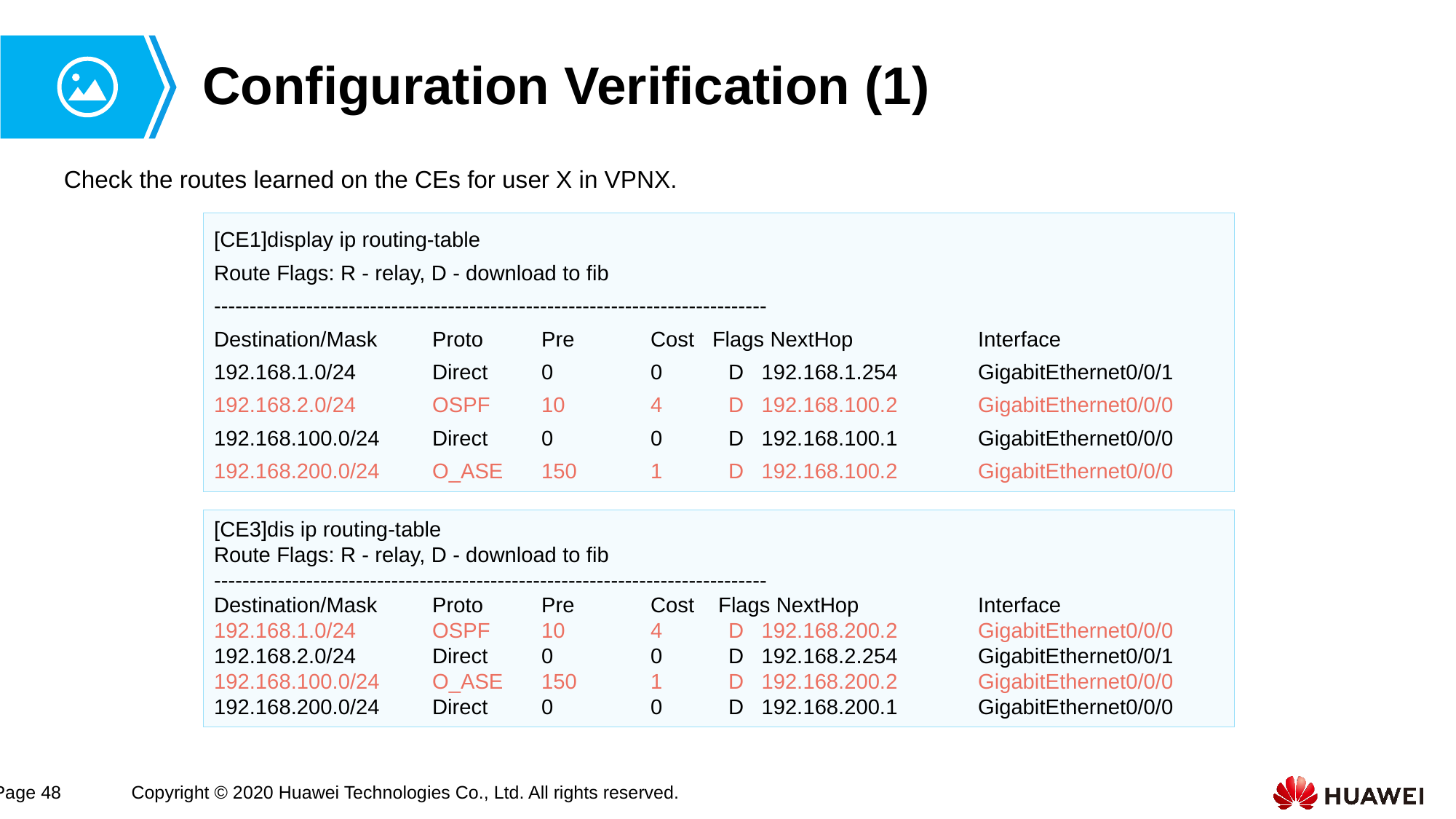

# Configuration Verification (1)
Check the routes learned on the CEs for user X in VPNX.
[CE1]display ip routing-table
Route Flags: R - relay, D - download to fib
------------------------------------------------------------------------------
Destination/Mask    	Proto   	Pre  	Cost   Flags NextHop         	Interface
192.168.1.0/24  	Direct  	0    	0           D   192.168.1.254   	GigabitEthernet0/0/1
192.168.2.0/24  	OSPF    	10   	4           D   192.168.100.2   	GigabitEthernet0/0/0
192.168.100.0/24  	Direct  	0    	0           D   192.168.100.1   	GigabitEthernet0/0/0
192.168.200.0/24  	O_ASE   	150  	1           D   192.168.100.2   	GigabitEthernet0/0/0
[CE3]dis ip routing-table
Route Flags: R - relay, D - download to fib
------------------------------------------------------------------------------
Destination/Mask    	Proto   	Pre  	Cost    Flags NextHop         	Interface
192.168.1.0/24  	OSPF    	10   	4           D   192.168.200.2   	GigabitEthernet0/0/0
192.168.2.0/24  	Direct  	0    	0           D   192.168.2.254   	GigabitEthernet0/0/1
192.168.100.0/24  	O_ASE   	150  	1           D   192.168.200.2   	GigabitEthernet0/0/0
192.168.200.0/24  	Direct  	0    	0           D   192.168.200.1   	GigabitEthernet0/0/0